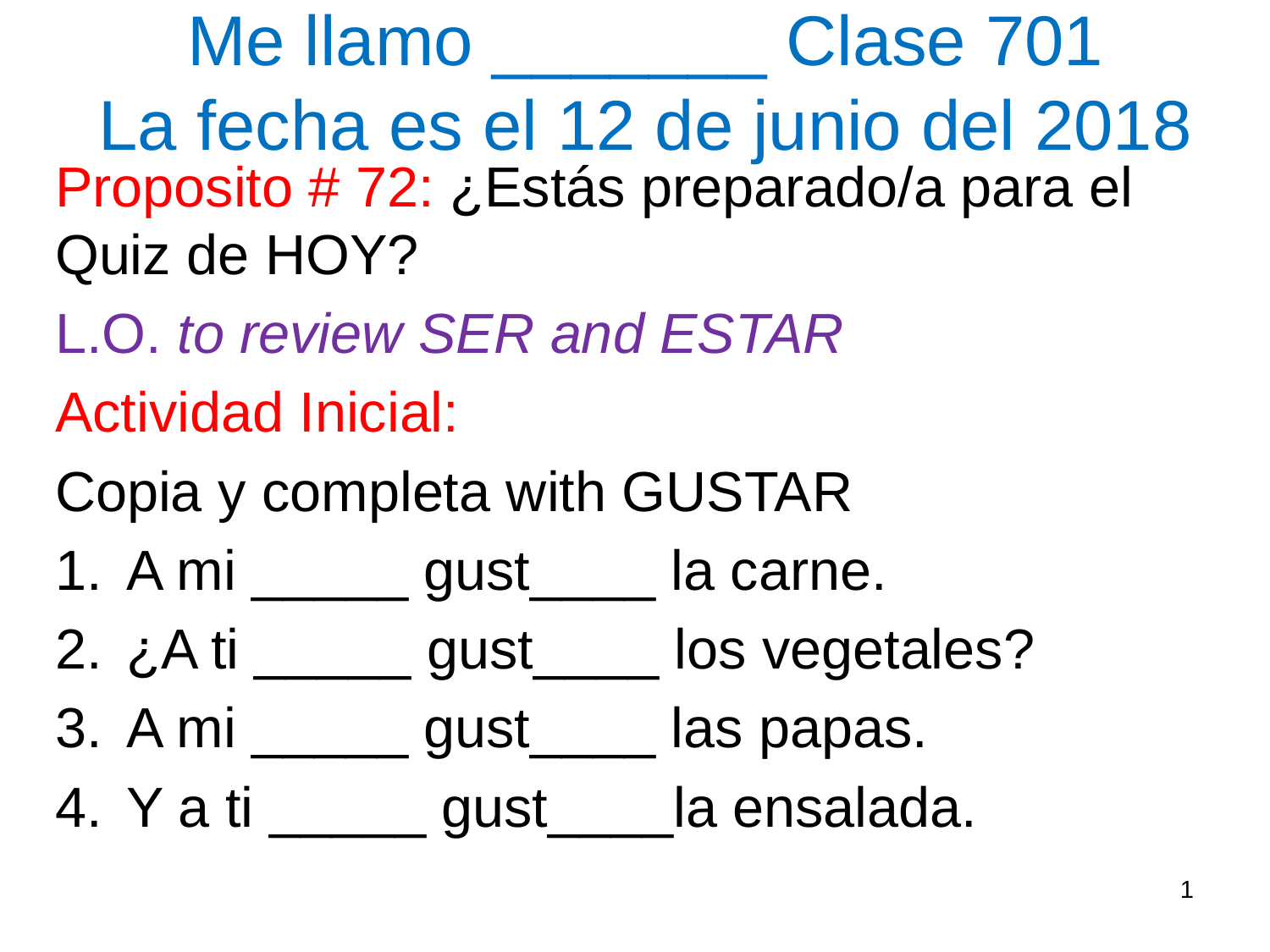

# Me llamo _______ Clase 701 La fecha es el 12 de junio del 2018
Proposito # 72: ¿Estás preparado/a para el Quiz de HOY?
L.O. to review SER and ESTAR
Actividad Inicial:
Copia y completa with GUSTAR
A mi _____ gust____ la carne.
¿A ti _____ gust____ los vegetales?
A mi _____ gust____ las papas.
Y a ti _____ gust____la ensalada.
1